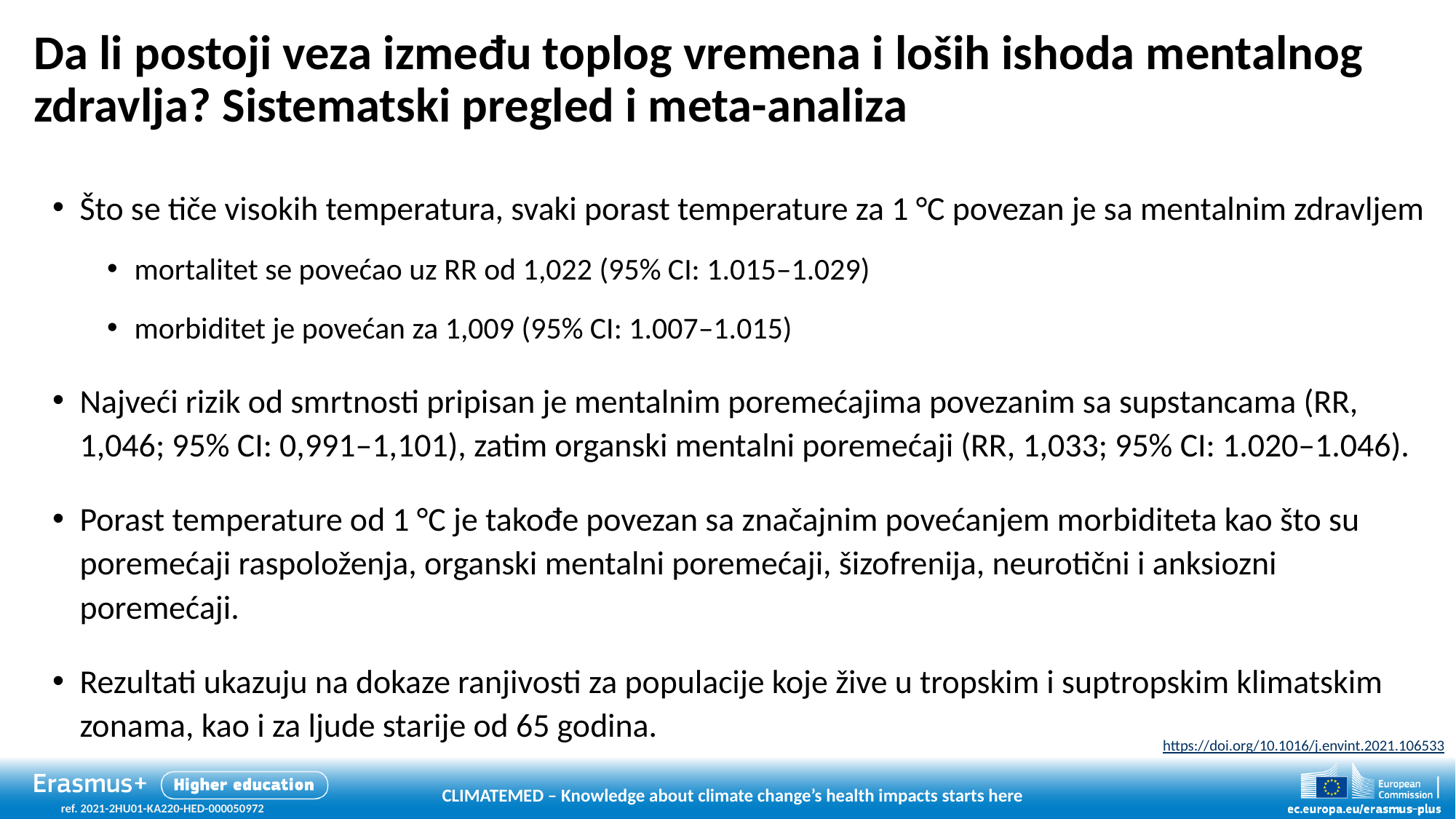

# Da li postoji veza između toplog vremena i loših ishoda mentalnog zdravlja? Sistematski pregled i meta-analiza
Što se tiče visokih temperatura, svaki porast temperature za 1 °C povezan je sa mentalnim zdravljem
mortalitet se povećao uz RR od 1,022 (95% CI: 1.015–1.029)
morbiditet je povećan za 1,009 (95% CI: 1.007–1.015)
Najveći rizik od smrtnosti pripisan je mentalnim poremećajima povezanim sa supstancama (RR, 1,046; 95% CI: 0,991–1,101), zatim organski mentalni poremećaji (RR, 1,033; 95% CI: 1.020–1.046).
Porast temperature od 1 °C je takođe povezan sa značajnim povećanjem morbiditeta kao što su poremećaji raspoloženja, organski mentalni poremećaji, šizofrenija, neurotični i anksiozni poremećaji.
Rezultati ukazuju na dokaze ranjivosti za populacije koje žive u tropskim i suptropskim klimatskim zonama, kao i za ljude starije od 65 godina.
https://doi.org/10.1016/j.envint.2021.106533